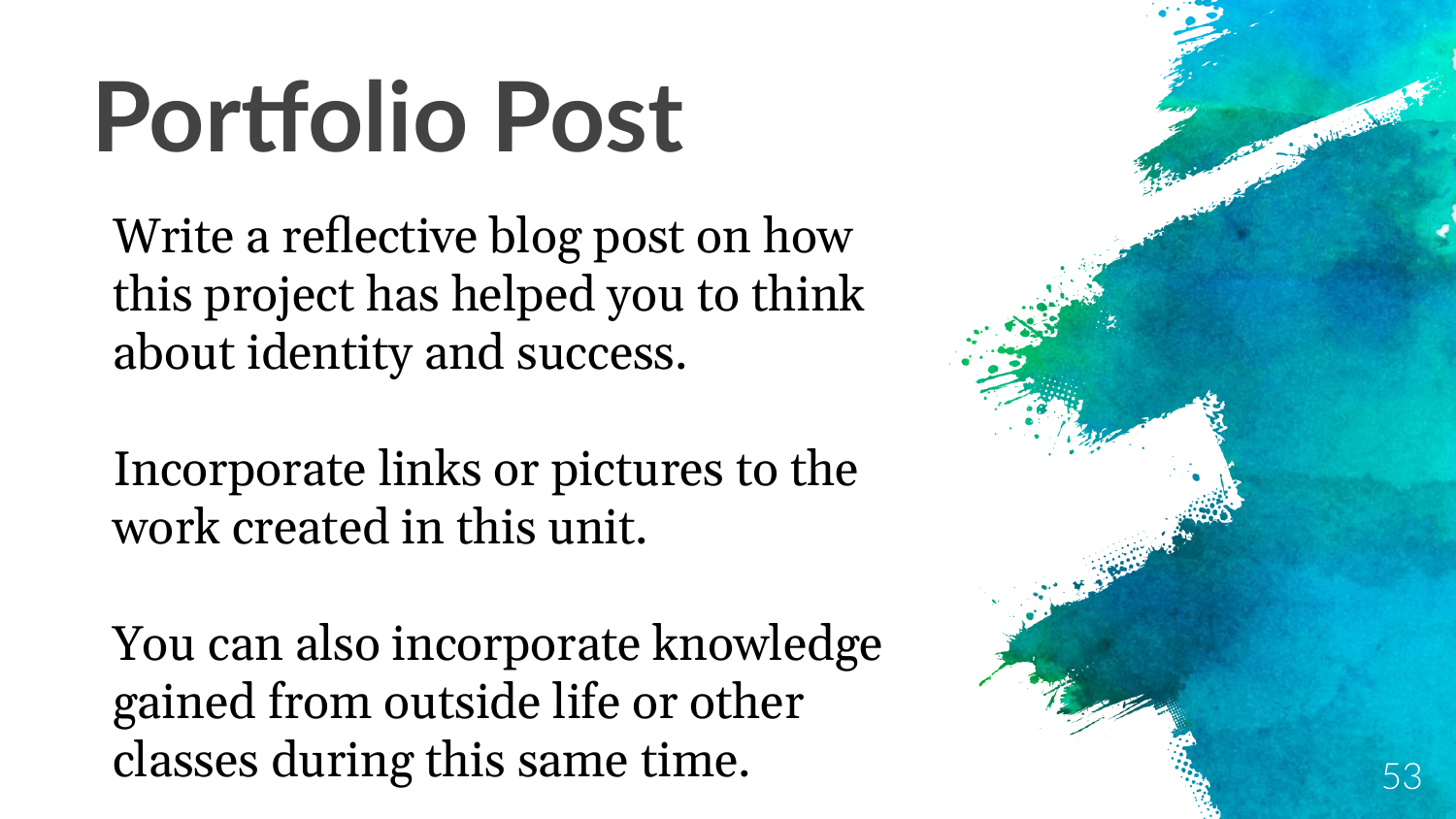

# Portfolio Post
Write a reflective blog post on how this project has helped you to think about identity and success.

Incorporate links or pictures to the work created in this unit.

You can also incorporate knowledge gained from outside life or other classes during this same time.
53